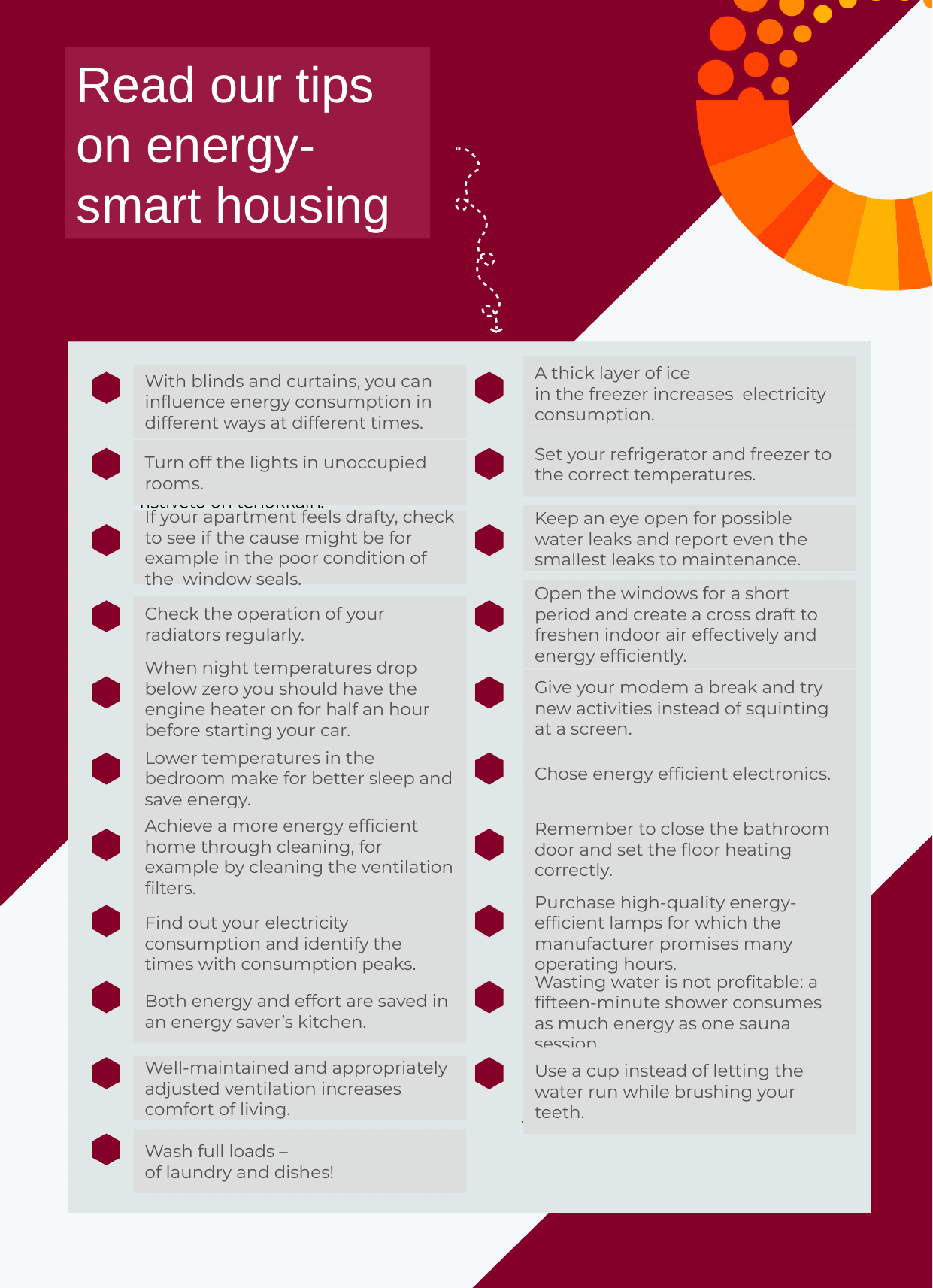

Read our tips on energy-smart housing
A thick layer of ice
in the freezer increases  electricity consumption.
With blinds and curtains, you can influence energy consumption in different ways at different times.
Set your refrigerator and freezer to the correct temperatures.
Turn off the lights in unoccupied rooms.
Keep an eye open for possible water leaks and report even the smallest leaks to maintenance.
If your apartment feels drafty, check to see if the cause might be for example in the poor condition of the  window seals.
Open the windows for a short period and create a cross draft to freshen indoor air effectively and energy efficiently.
Check the operation of your radiators regularly.
When night temperatures drop below zero you should have the engine heater on for half an hour before starting your car.
Give your modem a break and try new activities instead of squinting at a screen.
Chose energy efficient electronics.
Lower temperatures in the bedroom make for better sleep and save energy.
Remember to close the bathroom door and set the floor heating correctly.
Achieve a more energy efficient home through cleaning, for example by cleaning the ventilation filters.
Purchase high-quality energy-efficient lamps for which the manufacturer promises many operating hours.
Find out your electricity consumption and identify the times with consumption peaks.
Wasting water is not profitable: a fifteen-minute shower consumes as much energy as one sauna session.
Both energy and effort are saved in an energy saver’s kitchen.
Use a cup instead of letting the water run while brushing your teeth.
Well-maintained and appropriately adjusted ventilation increases comfort of living.
Wash full loads –
of laundry and dishes!